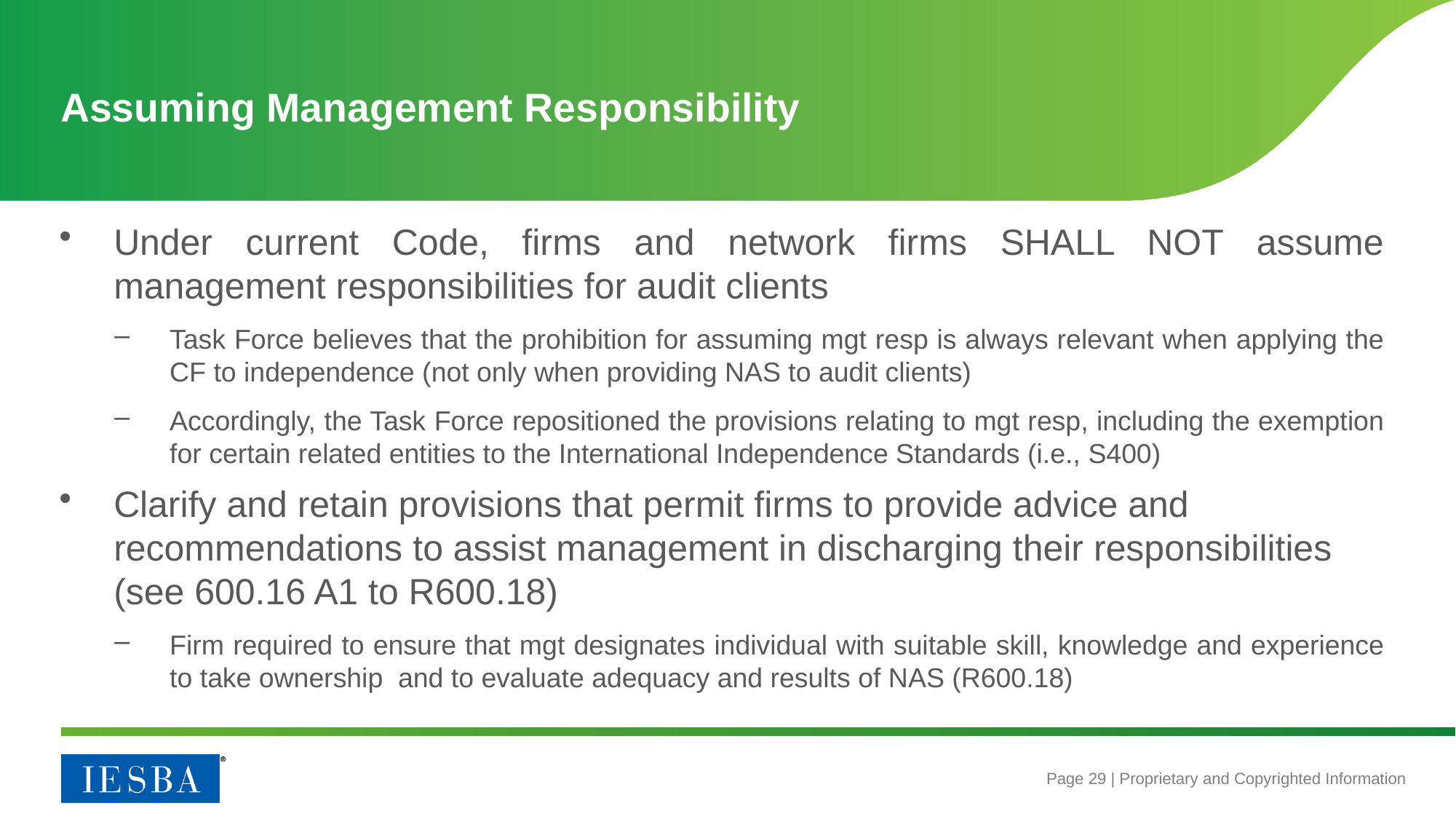

# Assuming Management Responsibility
Under current Code, firms and network firms SHALL NOT assume management responsibilities for audit clients
Task Force believes that the prohibition for assuming mgt resp is always relevant when applying the CF to independence (not only when providing NAS to audit clients)
Accordingly, the Task Force repositioned the provisions relating to mgt resp, including the exemption for certain related entities to the International Independence Standards (i.e., S400)
Clarify and retain provisions that permit firms to provide advice and recommendations to assist management in discharging their responsibilities (see 600.16 A1 to R600.18)
Firm required to ensure that mgt designates individual with suitable skill, knowledge and experience to take ownership  and to evaluate adequacy and results of NAS (R600.18)